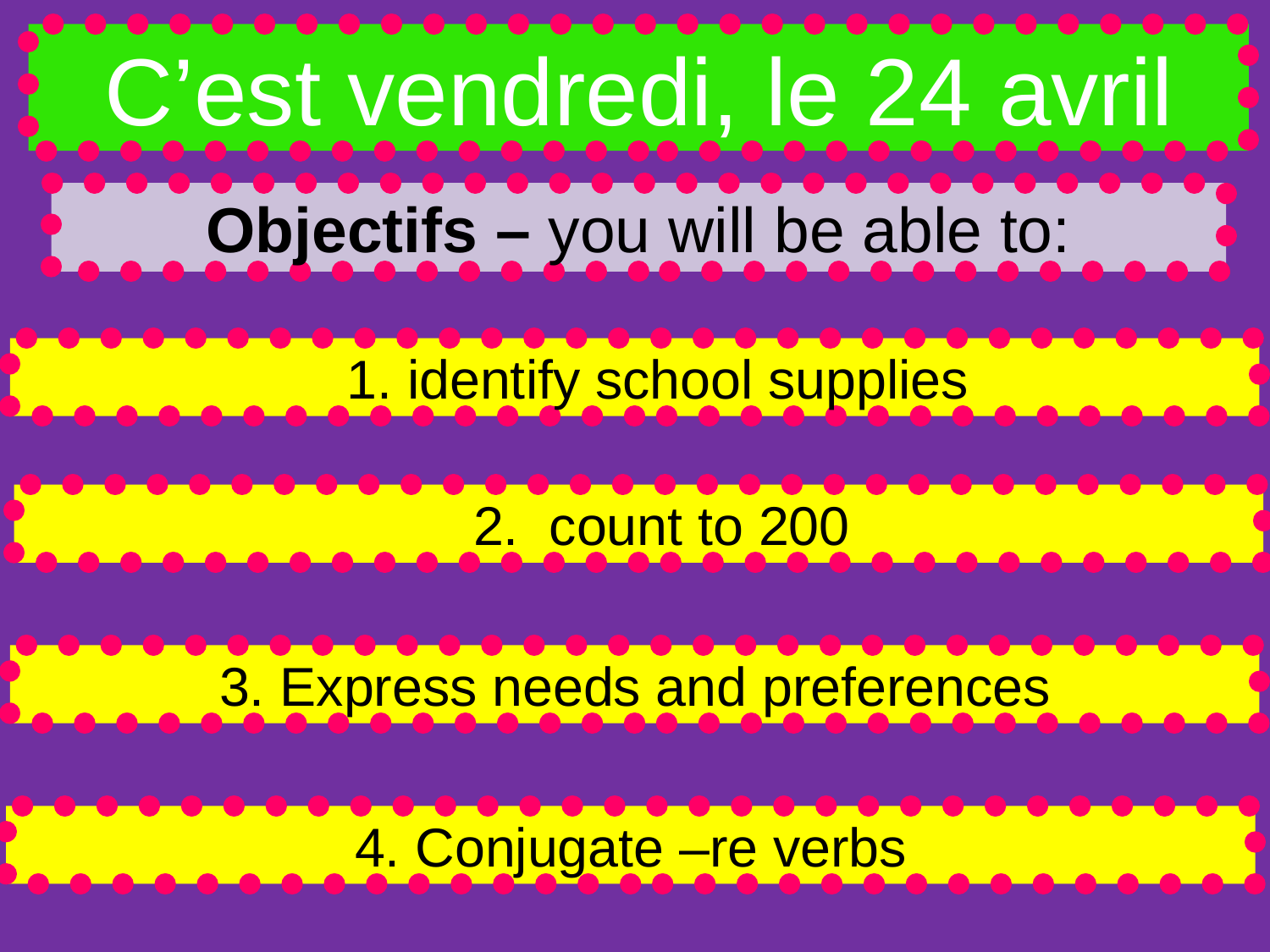

C’est vendredi, le 24 avril
Objectifs – you will be able to:
   1. identify school supplies
   2.  count to 200
3. Express needs and preferences
4. Conjugate –re verbs